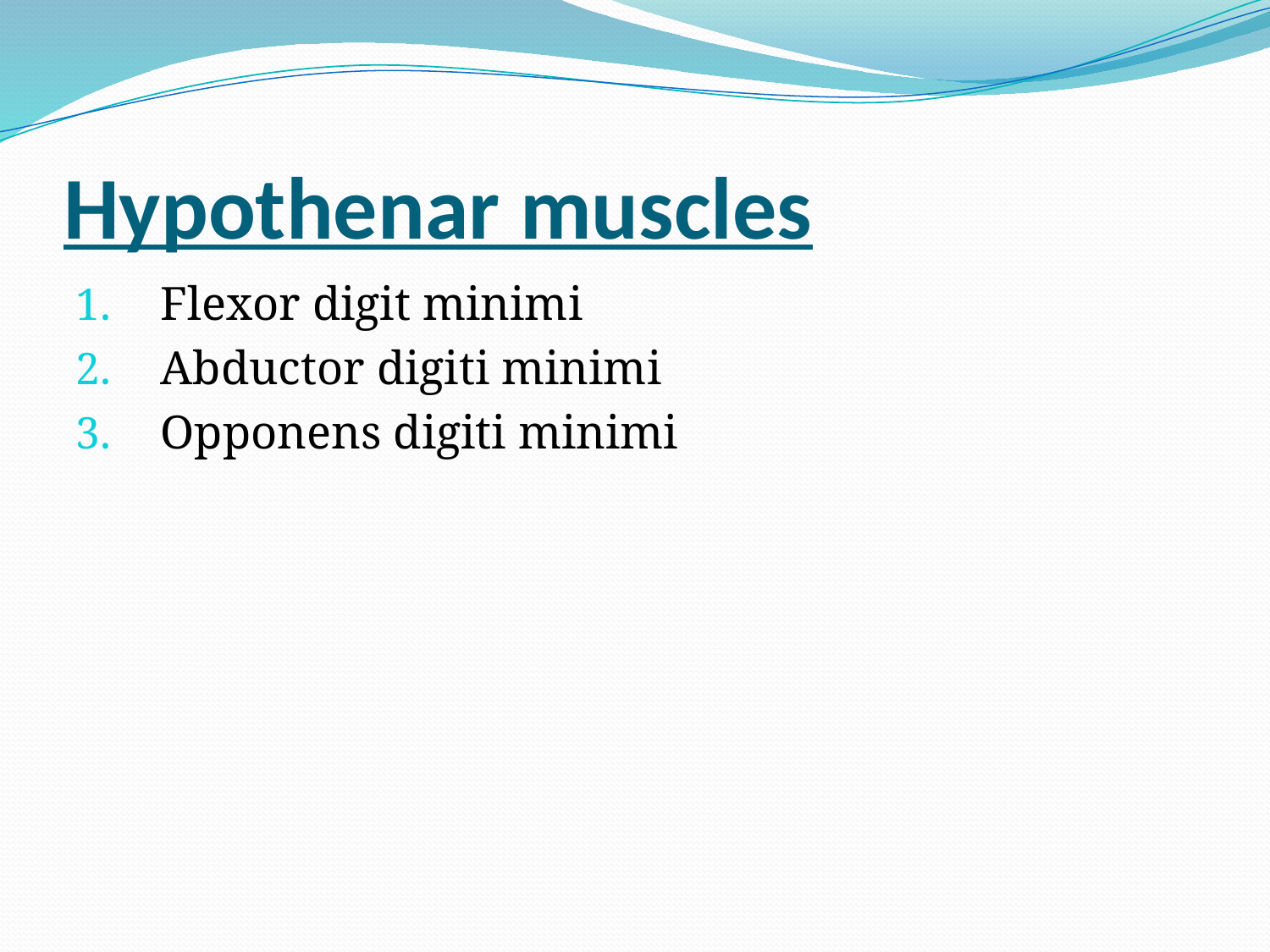

# Hypothenar muscles
Flexor digit minimi
Abductor digiti minimi
Opponens digiti minimi